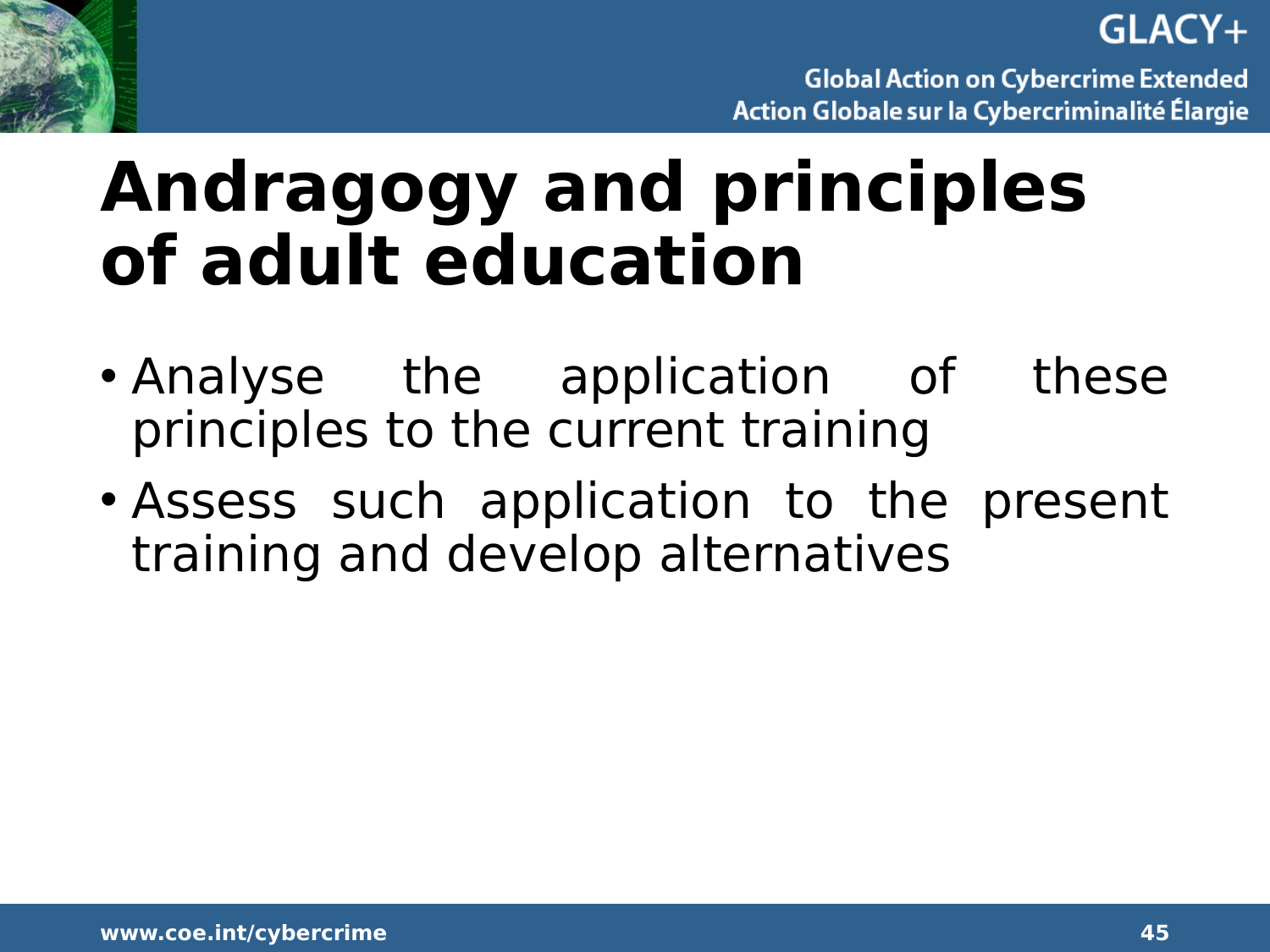

# Andragogy and principles of adult education
Analyse the application of these principles to the current training
Assess such application to the present training and develop alternatives
www.coe.int/cybercrime
45